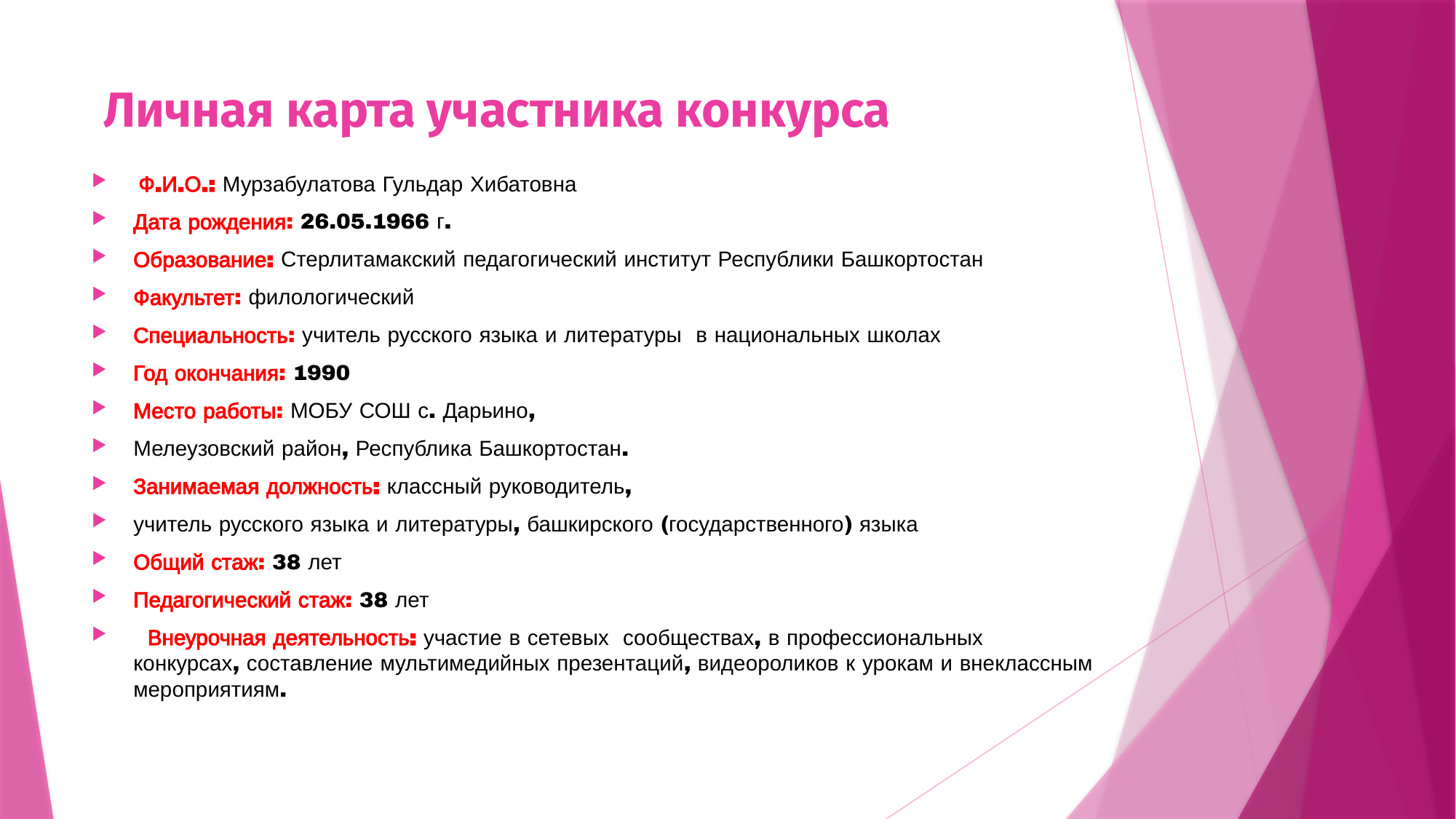

# Личная карта участника конкурса
 Ф.И.О.: Мурзабулатова Гульдар Хибатовна
Дата рождения: 26.05.1966 г.
Образование: Стерлитамакский педагогический институт Республики Башкортостан
Факультет: филологический
Специальность: учитель русского языка и литературы  в национальных школах
Год окончания: 1990
Место работы: МОБУ СОШ с. Дарьино,
Мелеузовский район, Республика Башкортостан.
Занимаемая должность: классный руководитель,
учитель русского языка и литературы, башкирского (государственного) языка
Общий стаж: 38 лет
Педагогический стаж: 38 лет
  Внеурочная деятельность: участие в сетевых  сообществах, в профессиональных конкурсах, составление мультимедийных презентаций, видеороликов к урокам и внеклассным мероприятиям.